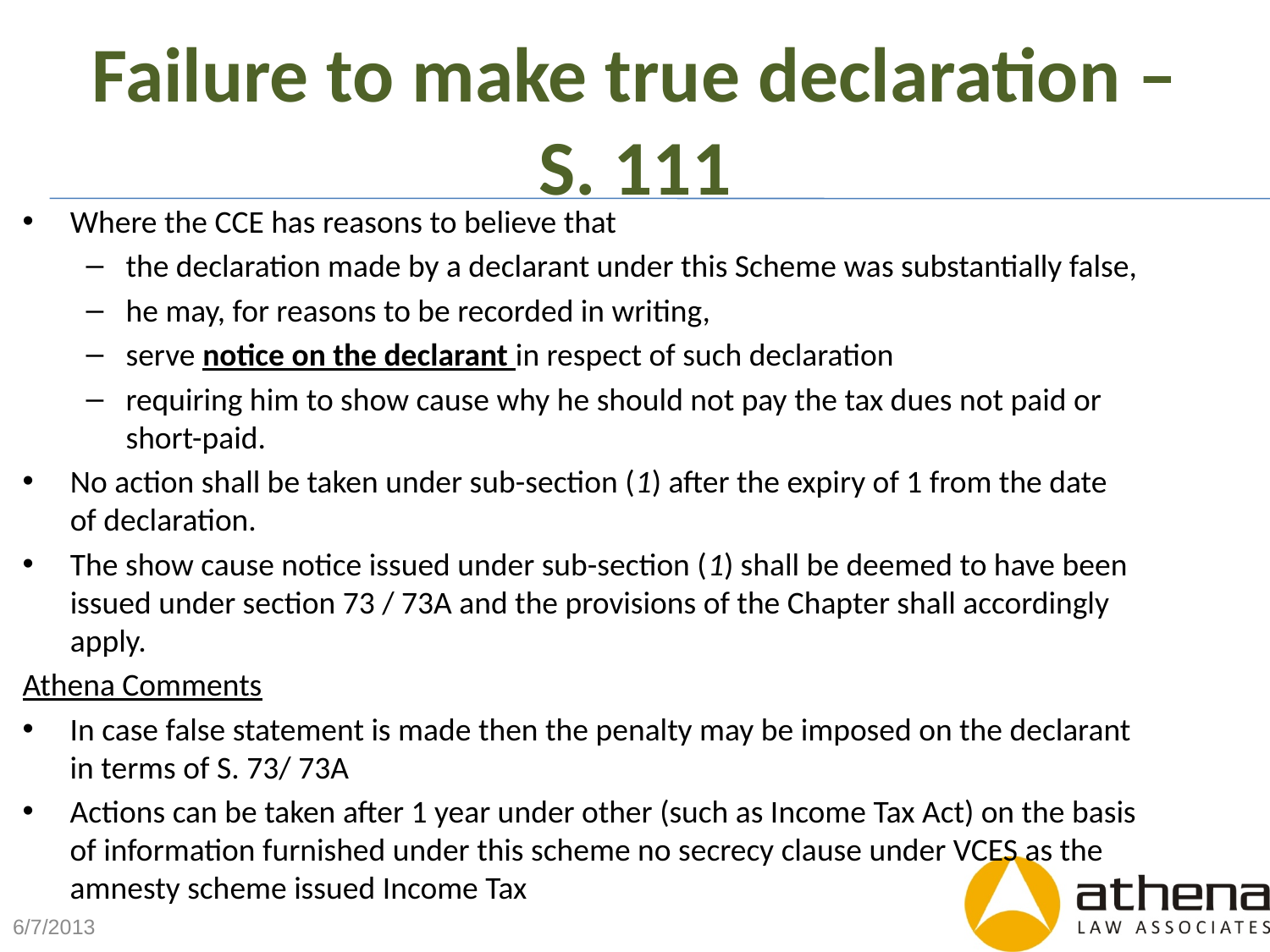

# Failure to make true declaration – S. 111
Where the CCE has reasons to believe that
the declaration made by a declarant under this Scheme was substantially false,
he may, for reasons to be recorded in writing,
serve notice on the declarant in respect of such declaration
requiring him to show cause why he should not pay the tax dues not paid or short-paid.
No action shall be taken under sub-section (1) after the expiry of 1 from the date of declaration.
The show cause notice issued under sub-section (1) shall be deemed to have been issued under section 73 / 73A and the provisions of the Chapter shall accordingly apply.
Athena Comments
In case false statement is made then the penalty may be imposed on the declarant in terms of S. 73/ 73A
Actions can be taken after 1 year under other (such as Income Tax Act) on the basis of information furnished under this scheme no secrecy clause under VCES as the amnesty scheme issued Income Tax

6/7/2013